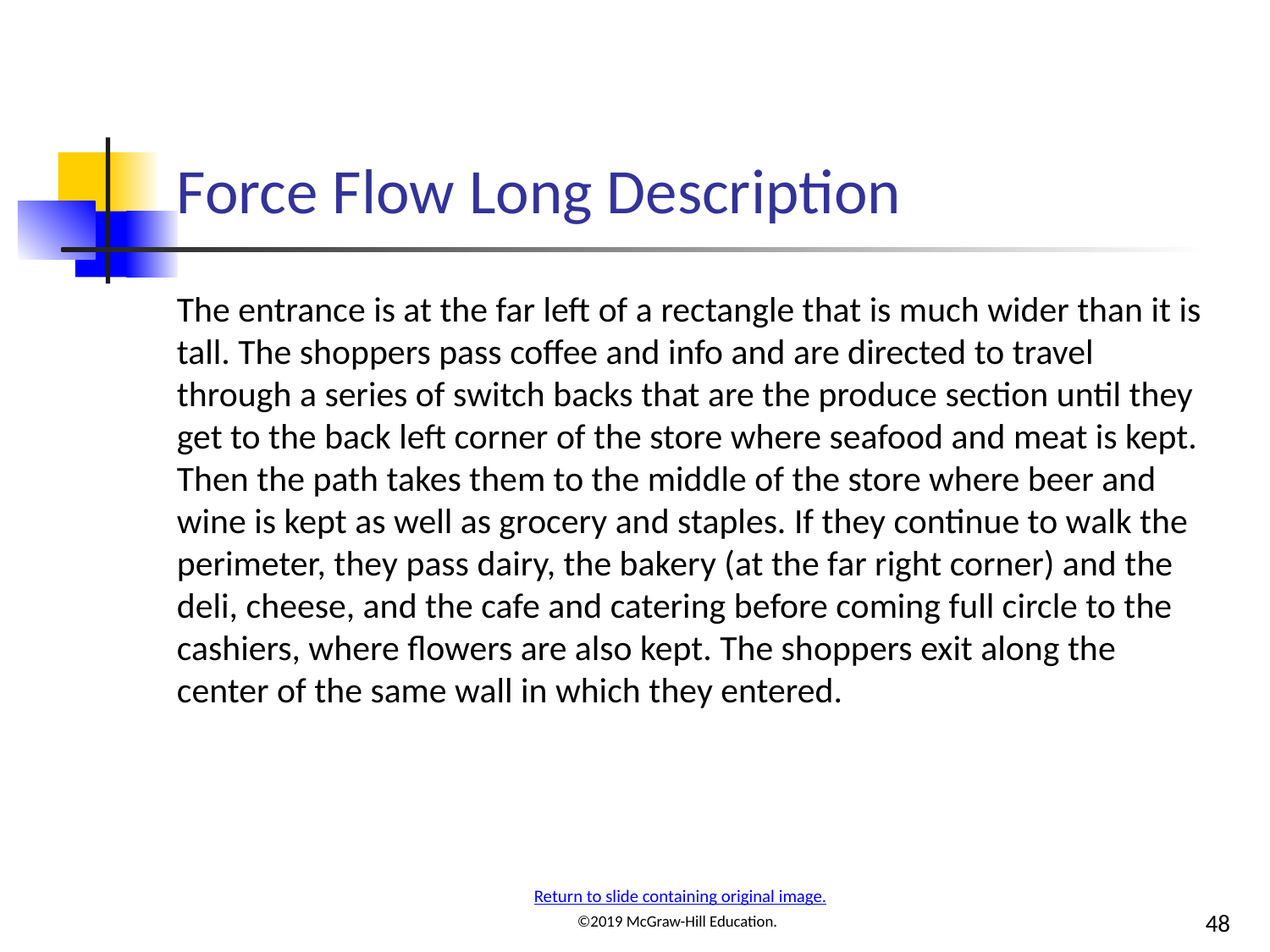

# Force Flow Long Description
The entrance is at the far left of a rectangle that is much wider than it is tall. The shoppers pass coffee and info and are directed to travel through a series of switch backs that are the produce section until they get to the back left corner of the store where seafood and meat is kept. Then the path takes them to the middle of the store where beer and wine is kept as well as grocery and staples. If they continue to walk the perimeter, they pass dairy, the bakery (at the far right corner) and the deli, cheese, and the cafe and catering before coming full circle to the cashiers, where flowers are also kept. The shoppers exit along the center of the same wall in which they entered.
Return to slide containing original image.